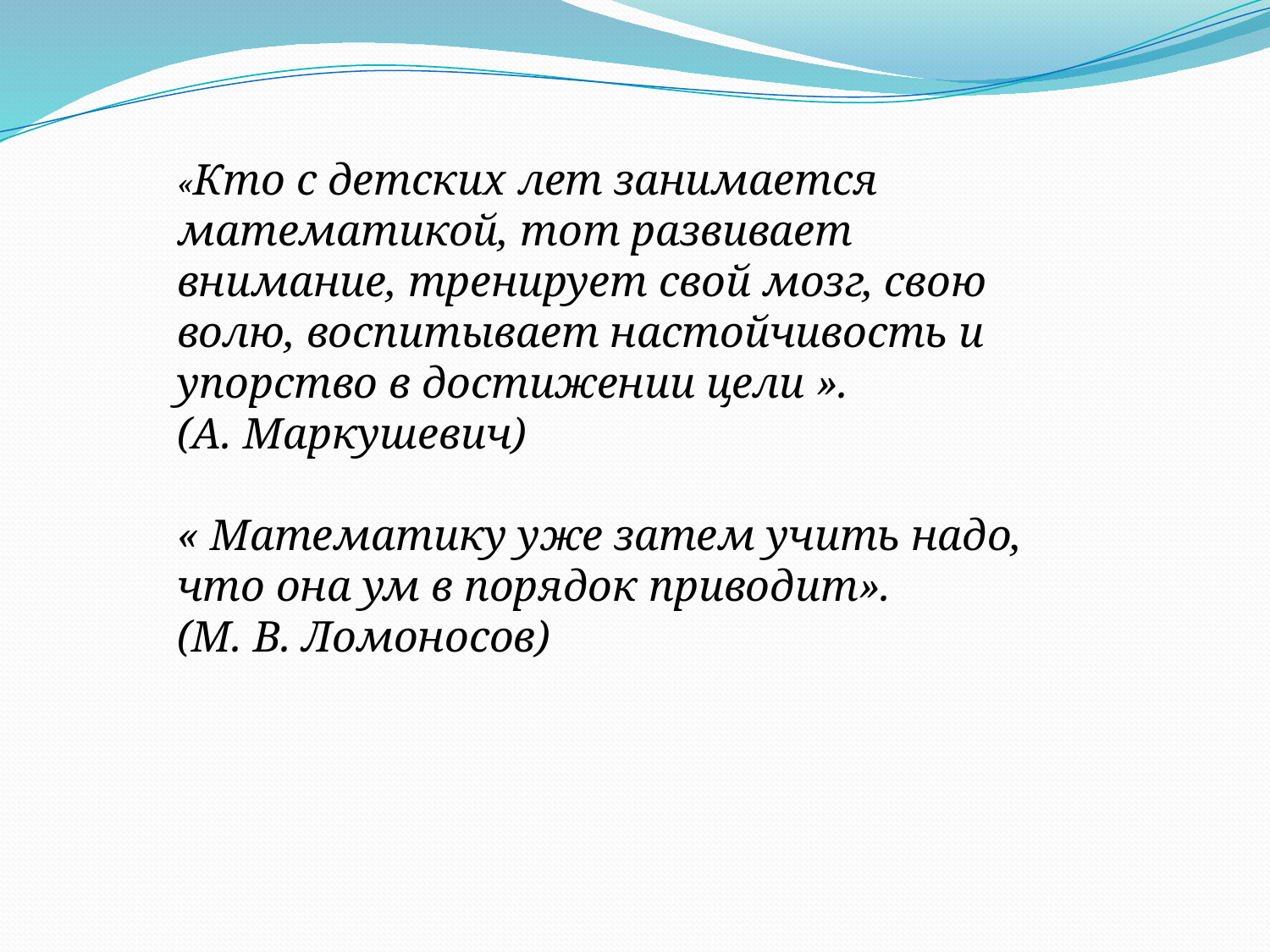

«Кто с детских лет занимается математикой, тот развивает внимание, тренирует свой мозг, свою волю, воспитывает настойчивость и упорство в достижении цели ».
(А. Маркушевич)

« Математику уже затем учить надо, что она ум в порядок приводит».
(М. В. Ломоносов)